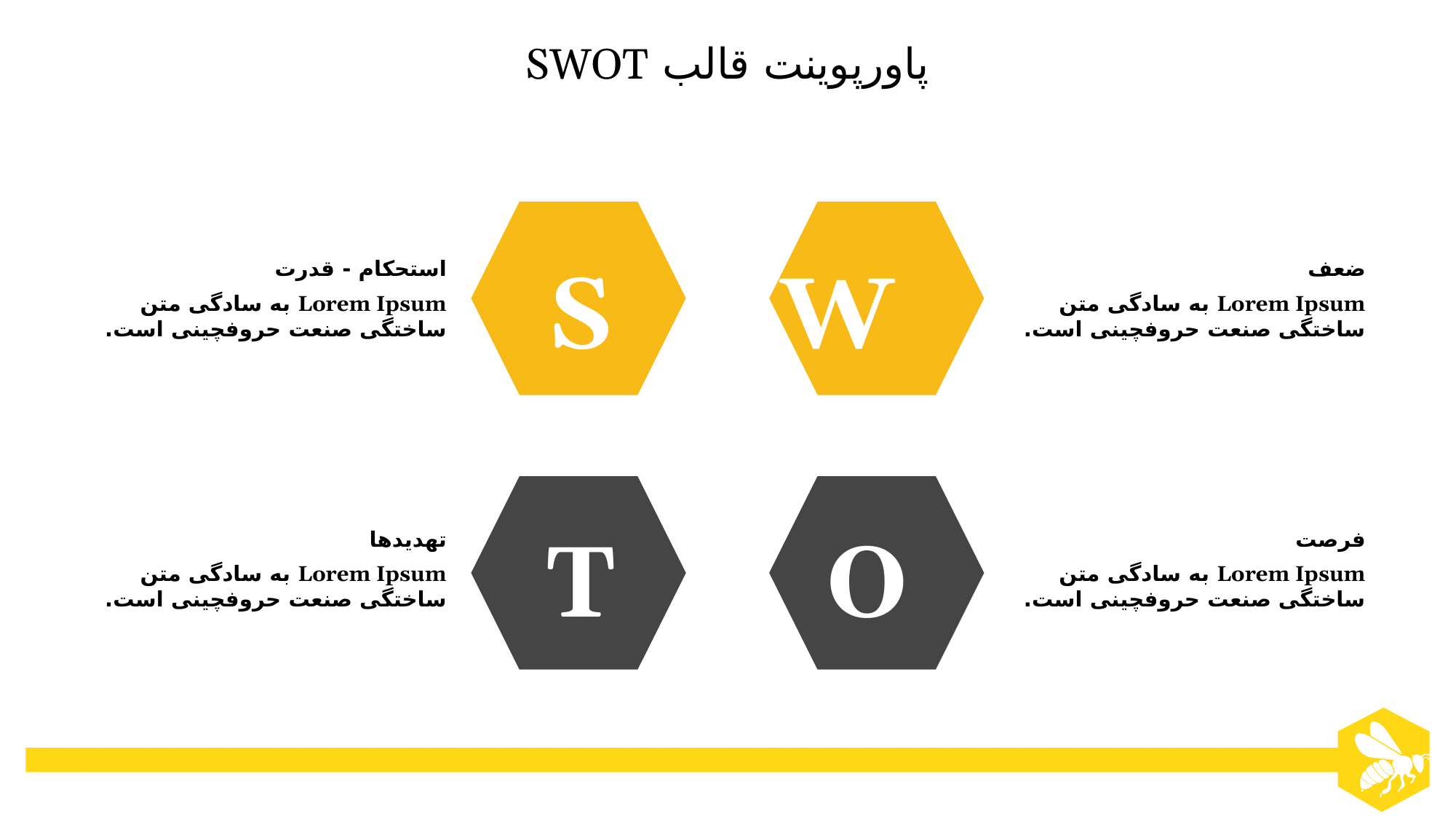

پاورپوینت قالب SWOT

S

W

T

O
استحکام - قدرت
Lorem Ipsum به سادگی متن ساختگی صنعت حروفچینی است.
ضعف
Lorem Ipsum به سادگی متن ساختگی صنعت حروفچینی است.
تهدیدها
Lorem Ipsum به سادگی متن ساختگی صنعت حروفچینی است.
فرصت
Lorem Ipsum به سادگی متن ساختگی صنعت حروفچینی است.